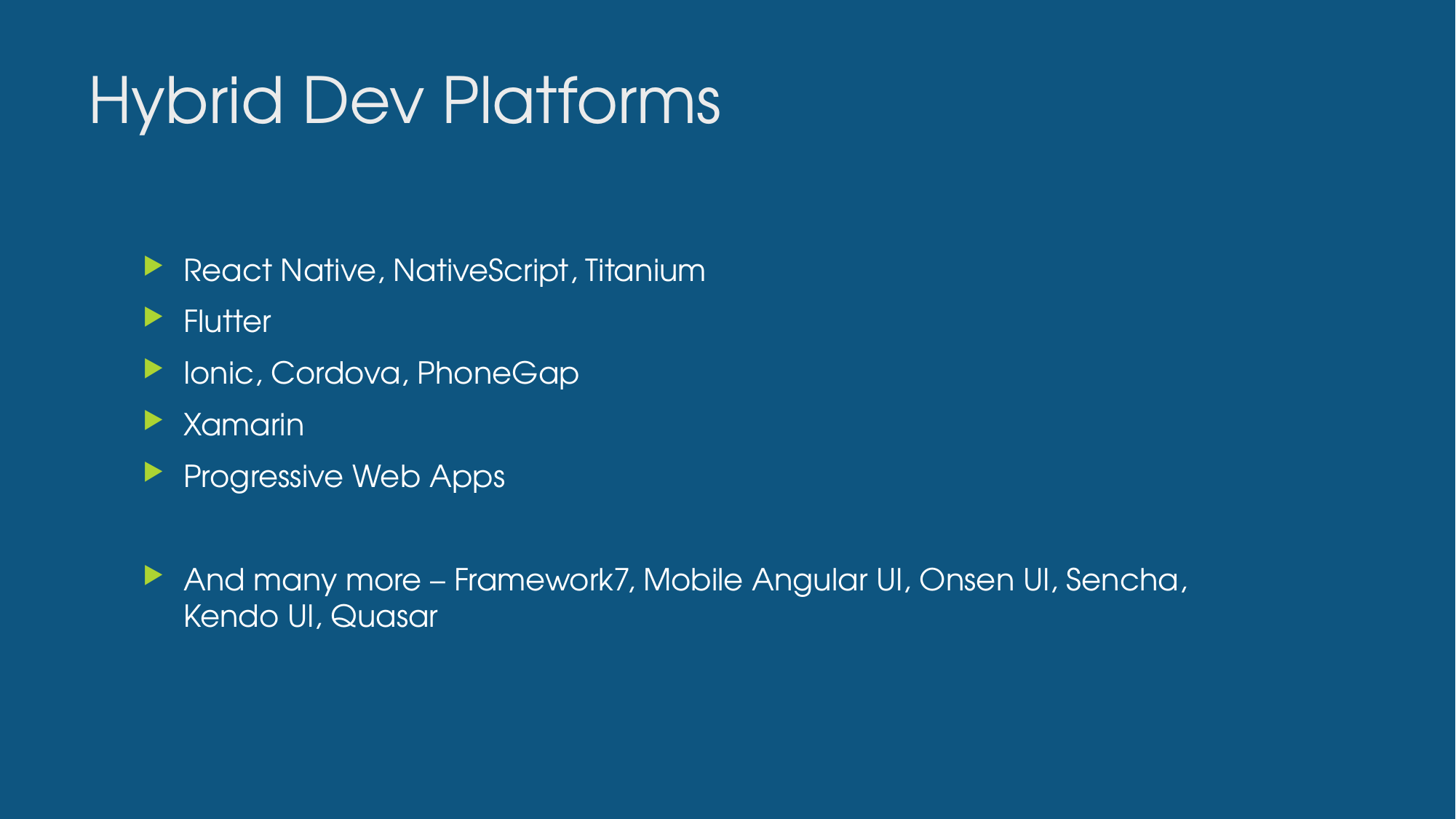

9
# Hybrid Dev Platforms
React Native, NativeScript, Titanium
Flutter
Ionic, Cordova, PhoneGap
Xamarin
Progressive Web Apps

And many more – Framework7, Mobile Angular UI, Onsen UI, Sencha, Kendo UI, Quasar